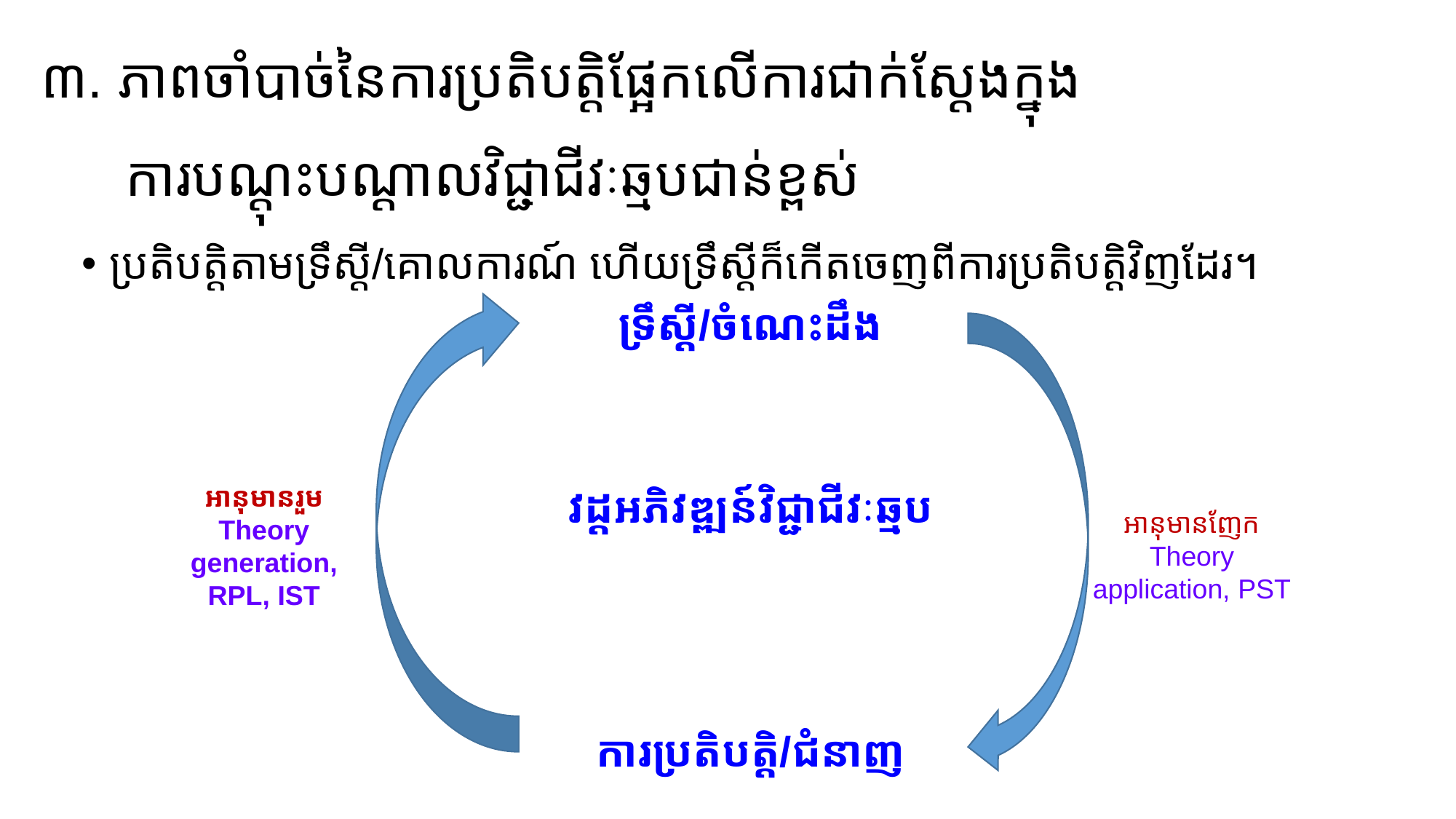

# ៣. ភាពចាំបាច់នៃការប្រតិបត្តិផ្អែកលើការជាក់ស្តែងក្នុង ការបណ្តុះបណ្តាលវិជ្ជាជីវៈឆ្មបជាន់ខ្ពស់
ប្រតិបត្តិតាមទ្រឹស្តី/គោលការណ៍ ហើយទ្រឹស្តីក៏កើតចេញពីការប្រតិបត្តិវិញដែរ។
ទ្រឹស្តី/ចំណេះដឹង

វដ្តអភិវឌ្ឍន៍វិជ្ជាជីវៈឆ្មប

ការប្រតិបត្តិ/ជំនាញ

អានុមានញែក
Theory application, PST
អានុមានរួម
Theory generation, RPL, IST